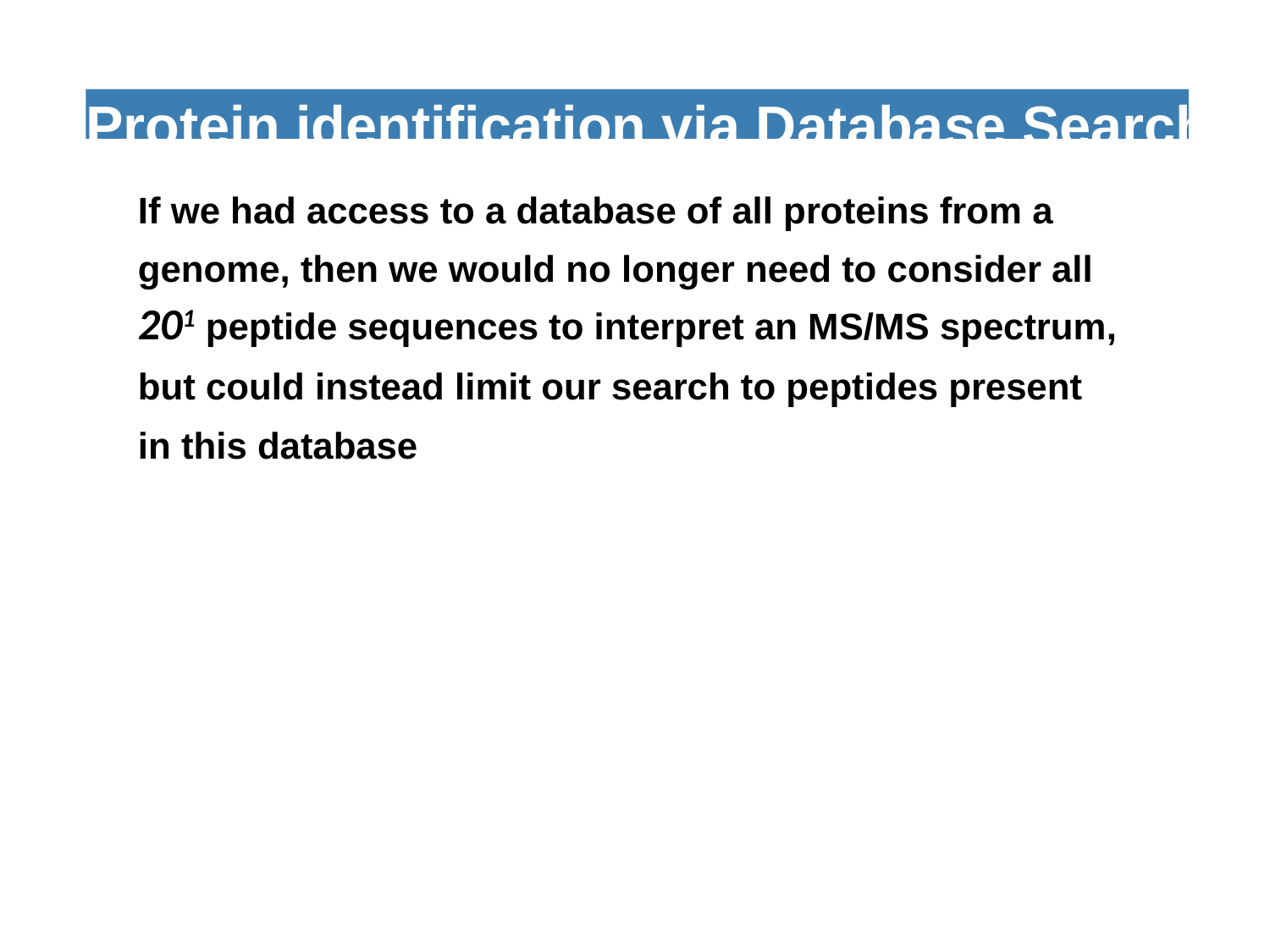

Protein identification via Database Search
If we had access to a database of all proteins from a genome, then we would no longer need to consider all 201 peptide sequences to interpret an MS/MS spectrum, but could instead limit our search to peptides present in this database